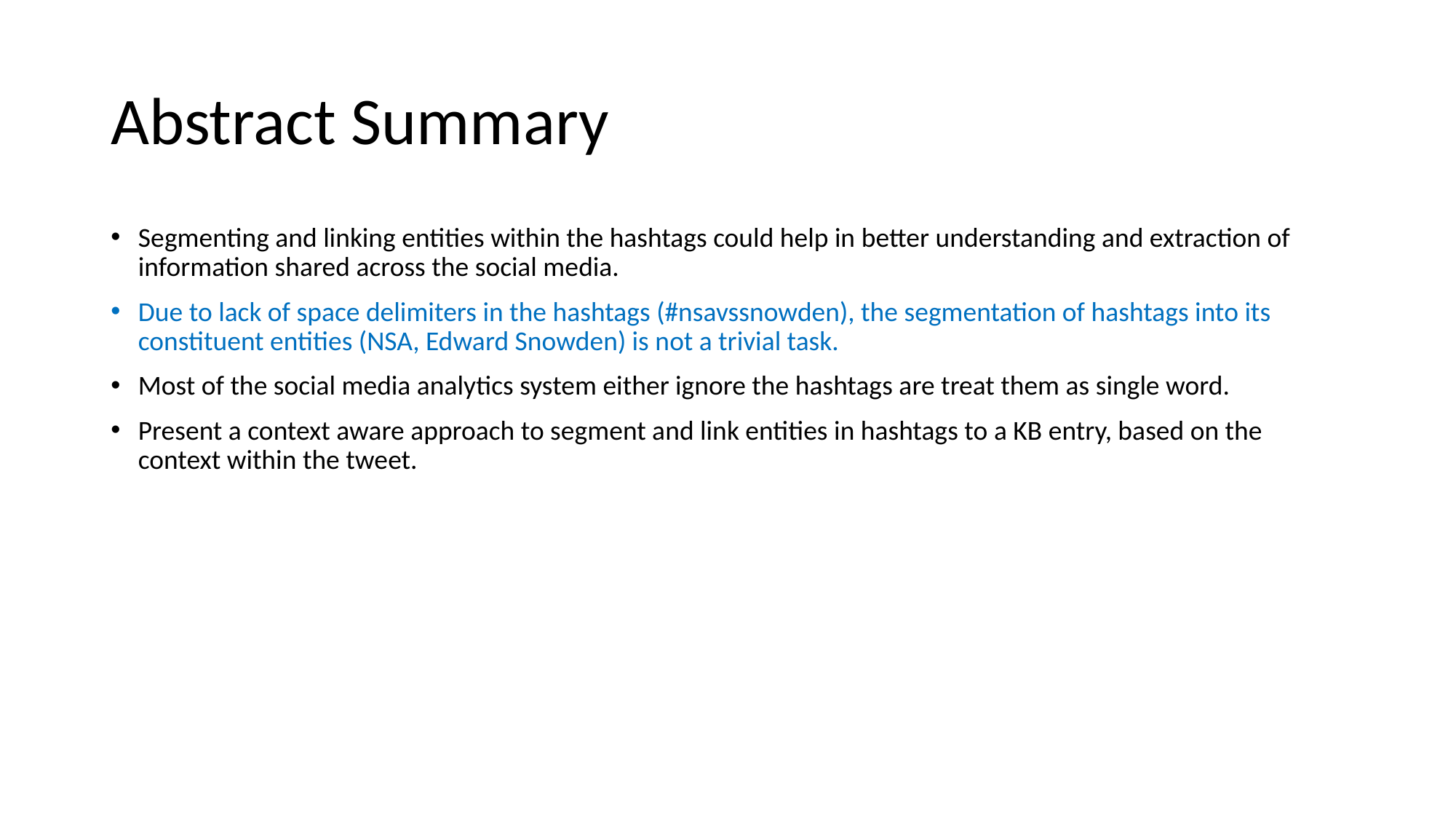

# Abstract Summary
Segmenting and linking entities within the hashtags could help in better understanding and extraction of information shared across the social media.
Due to lack of space delimiters in the hashtags (#nsavssnowden), the segmentation of hashtags into its constituent entities (NSA, Edward Snowden) is not a trivial task.
Most of the social media analytics system either ignore the hashtags are treat them as single word.
Present a context aware approach to segment and link entities in hashtags to a KB entry, based on the context within the tweet.